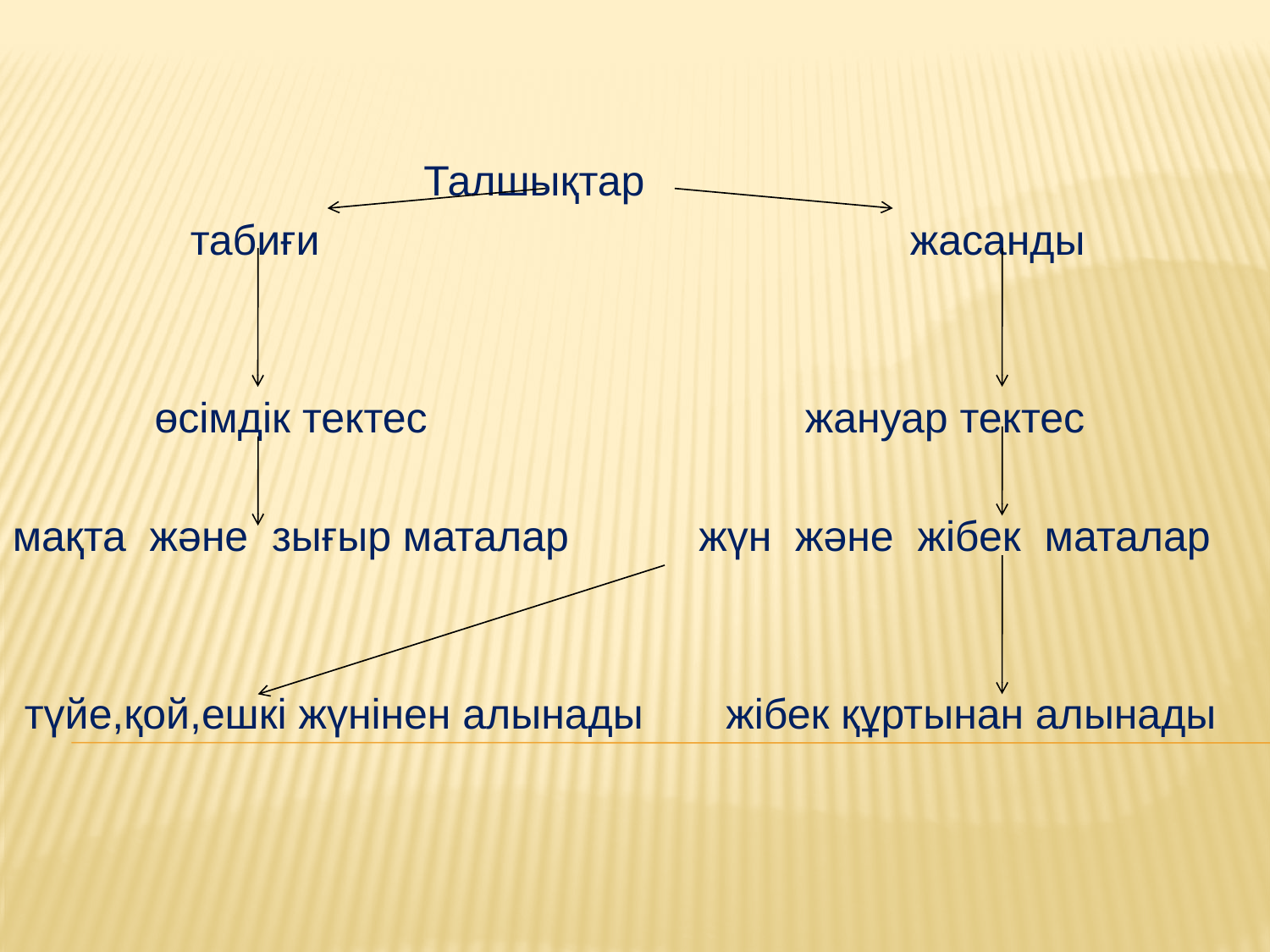

Талшықтар
               табиғи                                                  жасанды

            өсімдік тектес                                жануар тектес

мақта  және  зығыр маталар           жүн  және  жібек  маталар

 түйе,қой,ешкі жүнінен алынады       жібек құртынан алынады